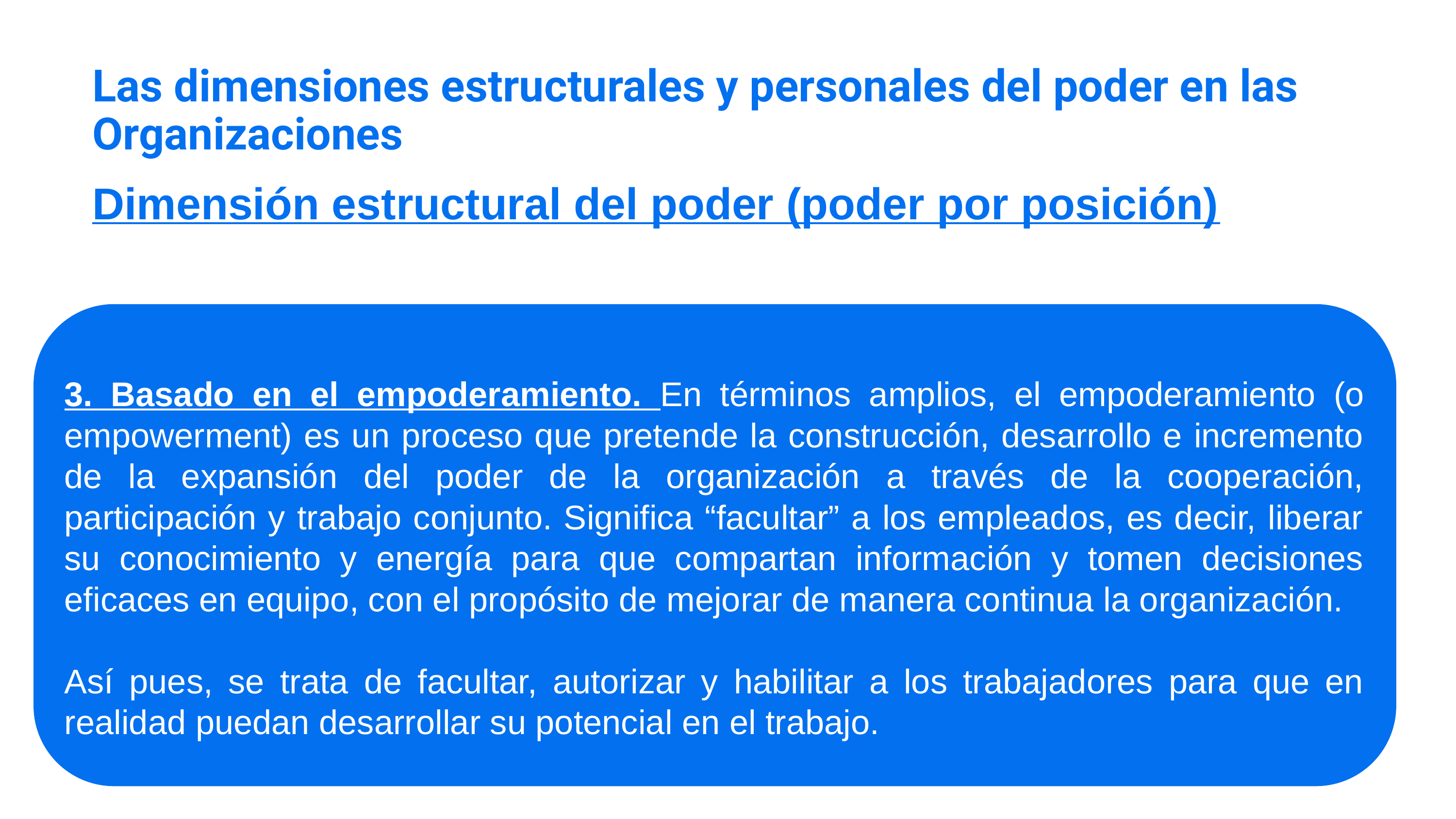

Las dimensiones estructurales y personales del poder en las
Organizaciones

Dimensión estructural del poder (poder por posición)

3. Basado en el empoderamiento. En términos amplios, el empoderamiento (o empowerment) es un proceso que pretende la construcción, desarrollo e incremento de la expansión del poder de la organización a través de la cooperación, participación y trabajo conjunto. Significa “facultar” a los empleados, es decir, liberar su conocimiento y energía para que compartan información y tomen decisiones eficaces en equipo, con el propósito de mejorar de manera continua la organización.

Así pues, se trata de facultar, autorizar y habilitar a los trabajadores para que en realidad puedan desarrollar su potencial en el trabajo.